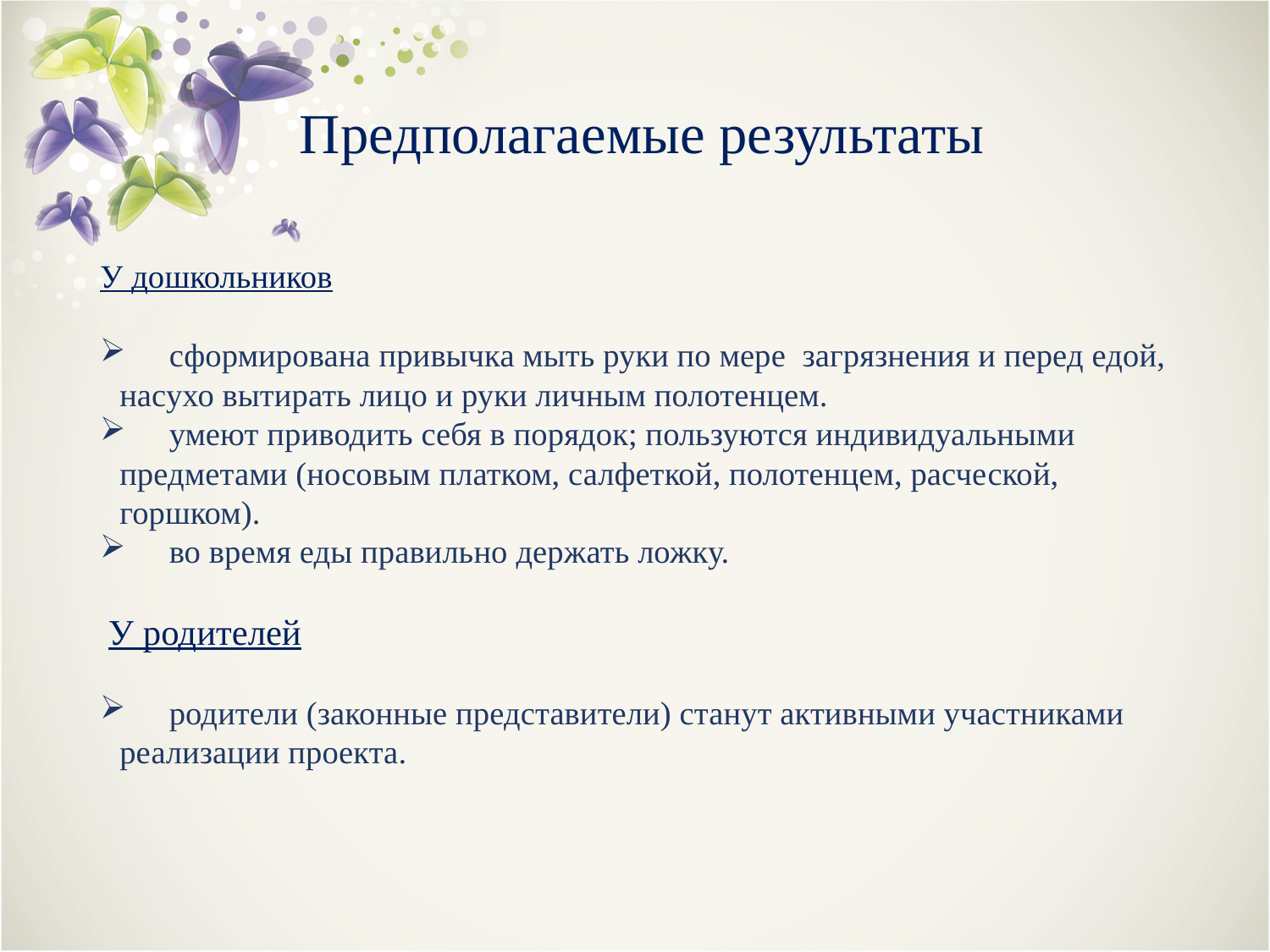

# Предполагаемые результаты
У дошкольников

      сформирована привычка мыть руки по мере  загрязнения и перед едой, насухо вытирать лицо и руки личным полотенцем.
      умеют приводить себя в порядок; пользуются индивидуальными предметами (носовым платком, салфеткой, полотенцем, расческой, горшком).
      во время еды правильно держать ложку.

 У родителей

      родители (законные представители) станут активными участниками реализации проекта.